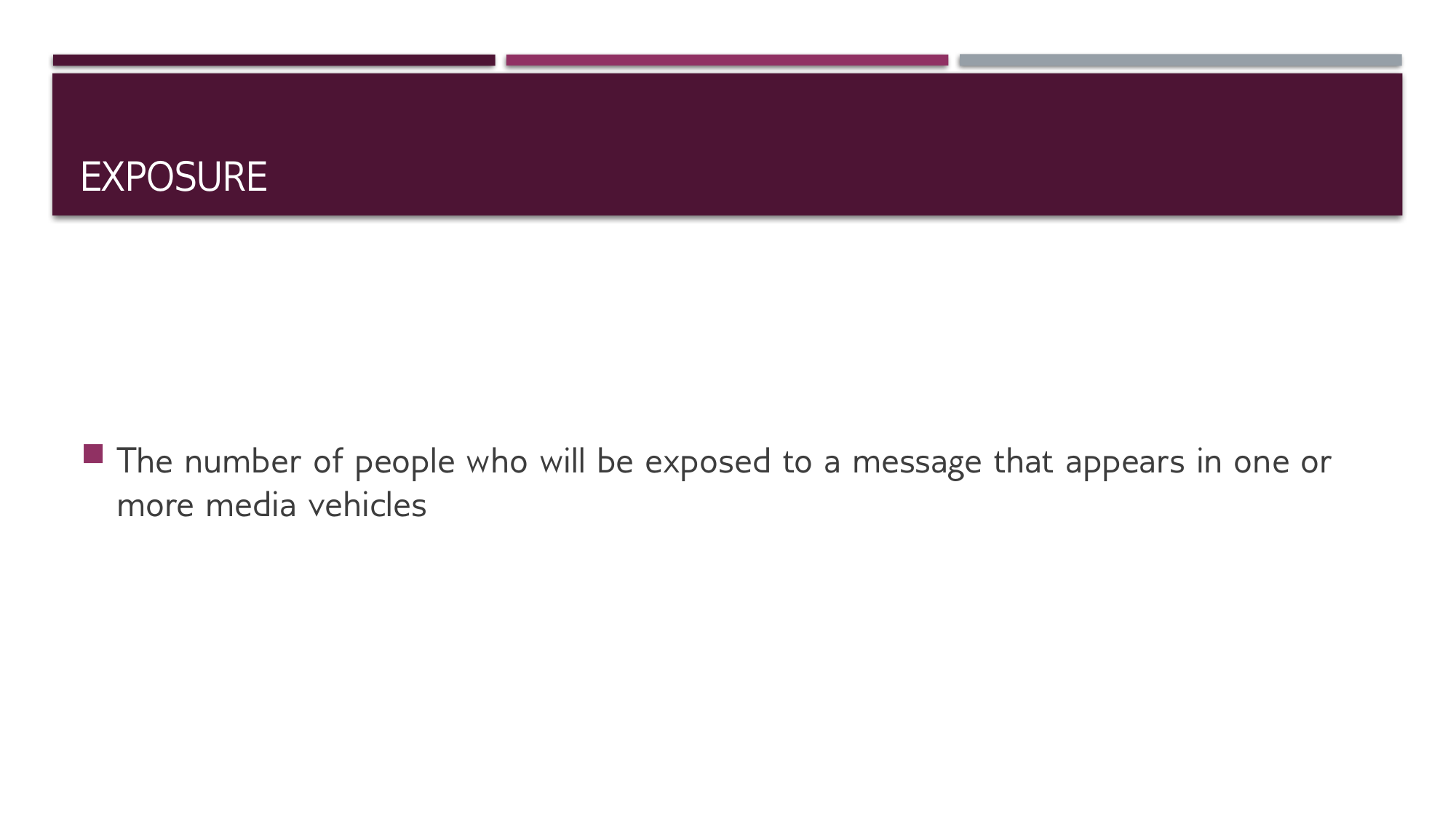

# exposure
The number of people who will be exposed to a message that appears in one or more media vehicles